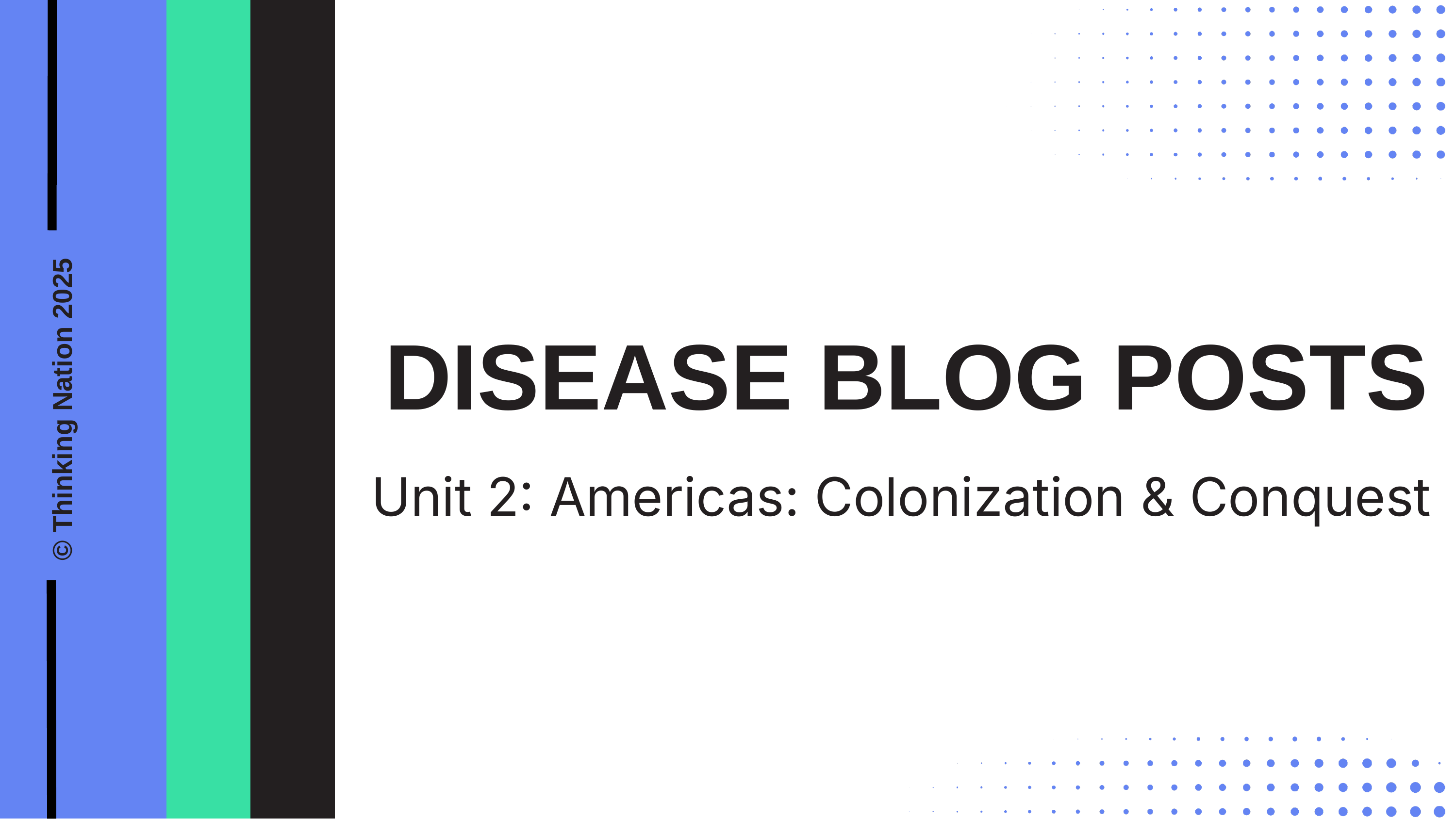

DISEASE BLOG POSTS
© Thinking Nation 2025
Unit 2: Americas: Colonization & Conquest